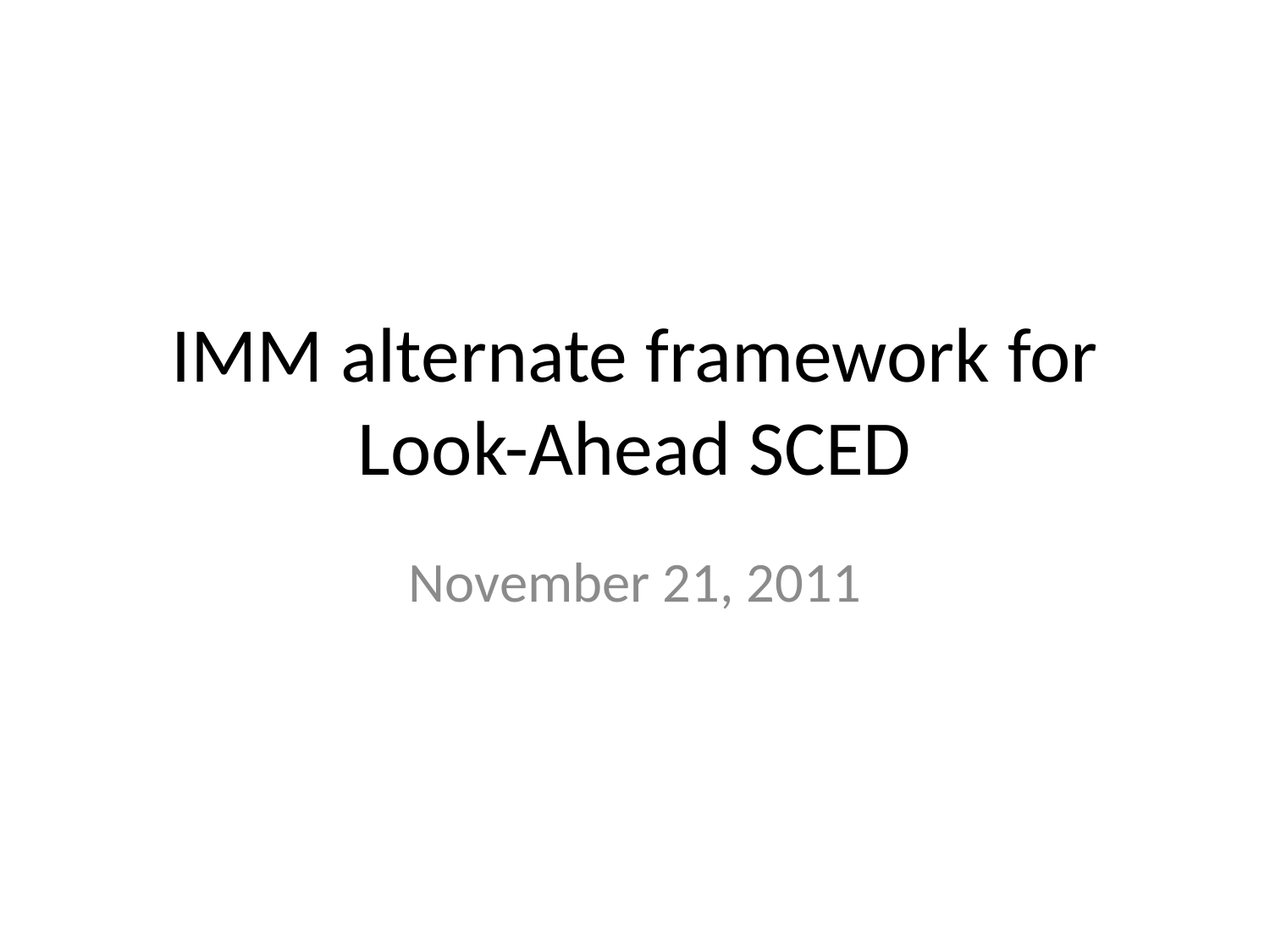

# IMM alternate framework for Look-Ahead SCED
November 21, 2011